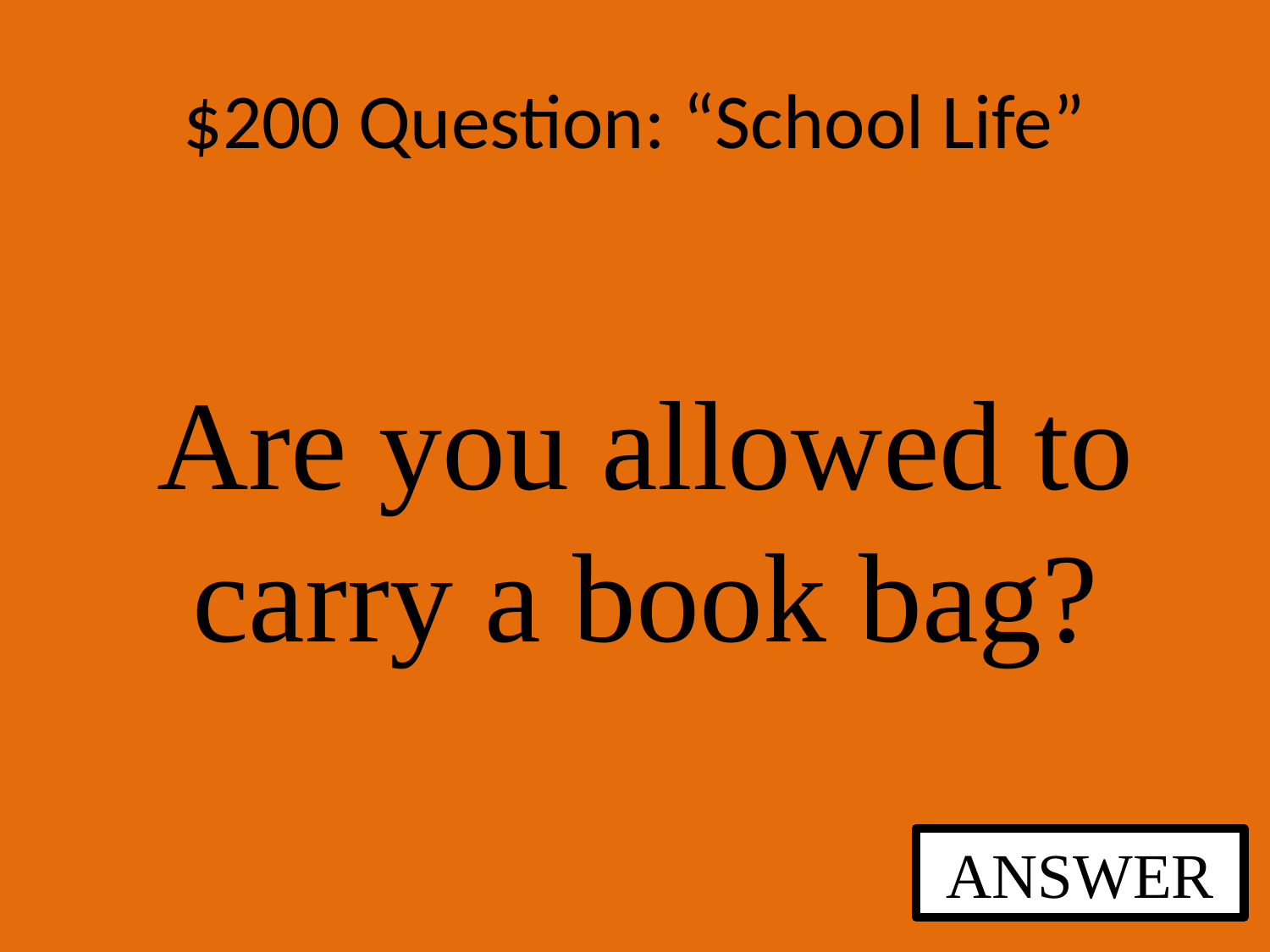

# $200 Question: “School Life”
Are you allowed to carry a book bag?
ANSWER